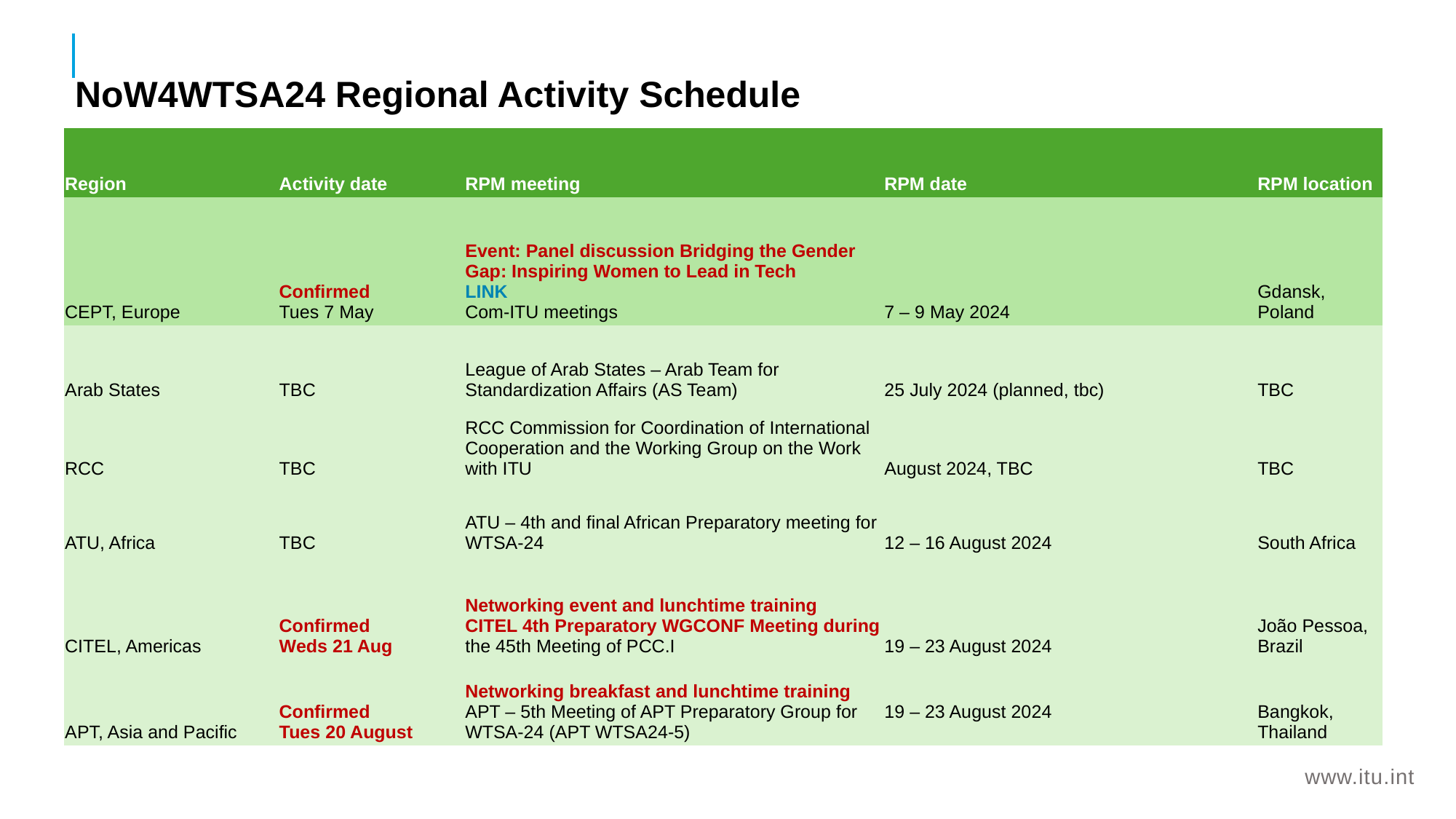

# NoW4WTSA24 Regional Activity Schedule
| Region | Activity date | RPM meeting | RPM date | RPM location |
| --- | --- | --- | --- | --- |
| CEPT, Europe | Confirmed Tues 7 May | Event: Panel discussion Bridging the Gender Gap: Inspiring Women to Lead in Tech LINK Com-ITU meetings | 7 – 9 May 2024 | Gdansk, Poland |
| Arab States | TBC | League of Arab States – Arab Team for Standardization Affairs (AS Team) | 25 July 2024 (planned, tbc) | TBC |
| RCC | TBC | RCC Commission for Coordination of International Cooperation and the Working Group on the Work with ITU | August 2024, TBC | TBC |
| ATU, Africa | TBC | ATU – 4th and final African Preparatory meeting for WTSA-24 | 12 – 16 August 2024 | South Africa |
| CITEL, Americas | Confirmed  Weds 21 Aug | Networking event and lunchtime training CITEL 4th Preparatory WGCONF Meeting during the 45th Meeting of PCC.I | 19 – 23 August 2024 | João Pessoa, Brazil |
| APT, Asia and Pacific | Confirmed Tues 20 August | Networking breakfast and lunchtime training  APT – 5th Meeting of APT Preparatory Group for WTSA-24 (APT WTSA24-5) | 19 – 23 August 2024 | Bangkok, Thailand |